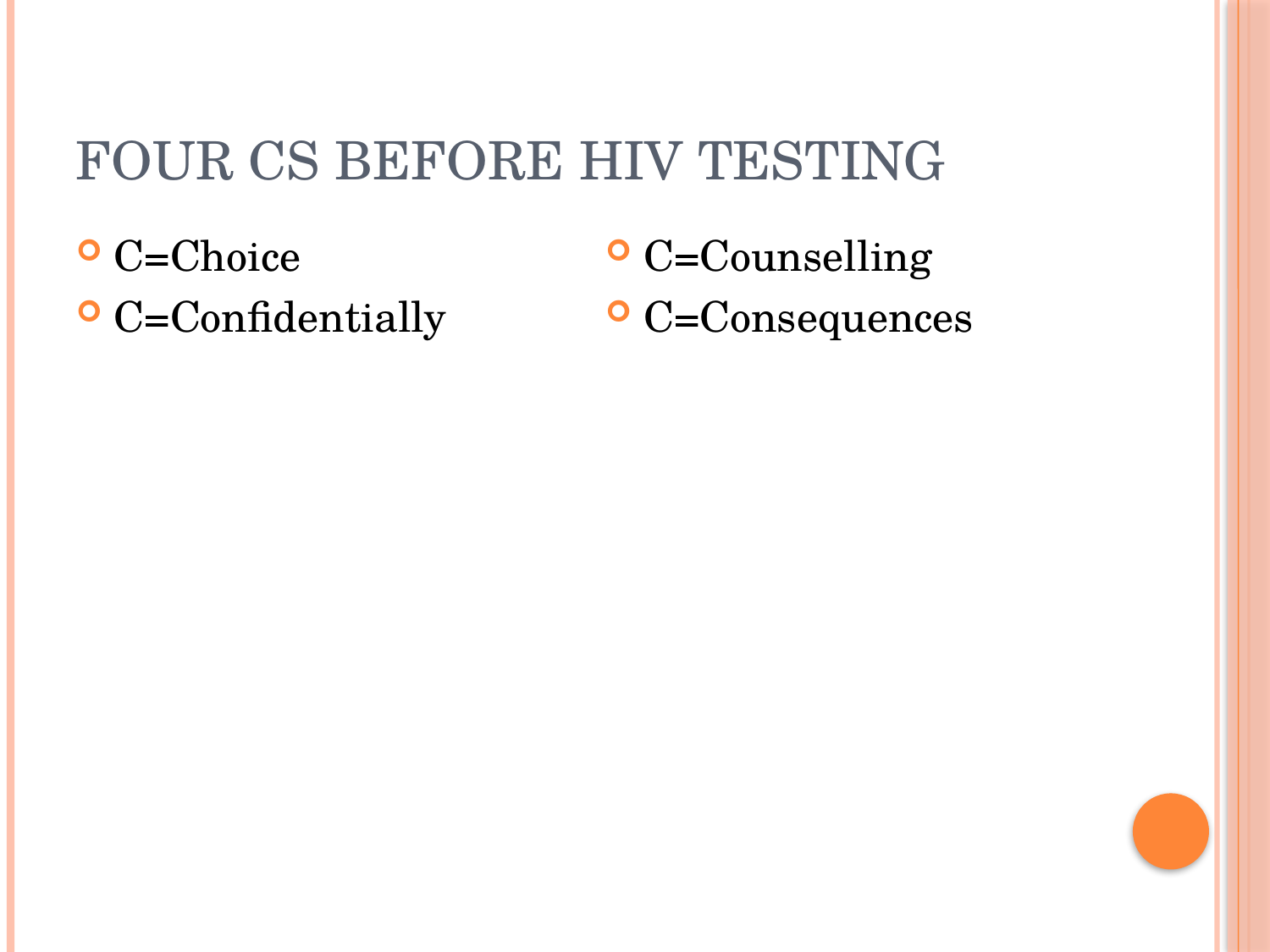

# Four Cs before HIV testing
C=Choice
C=Confidentially
C=Counselling
C=Consequences